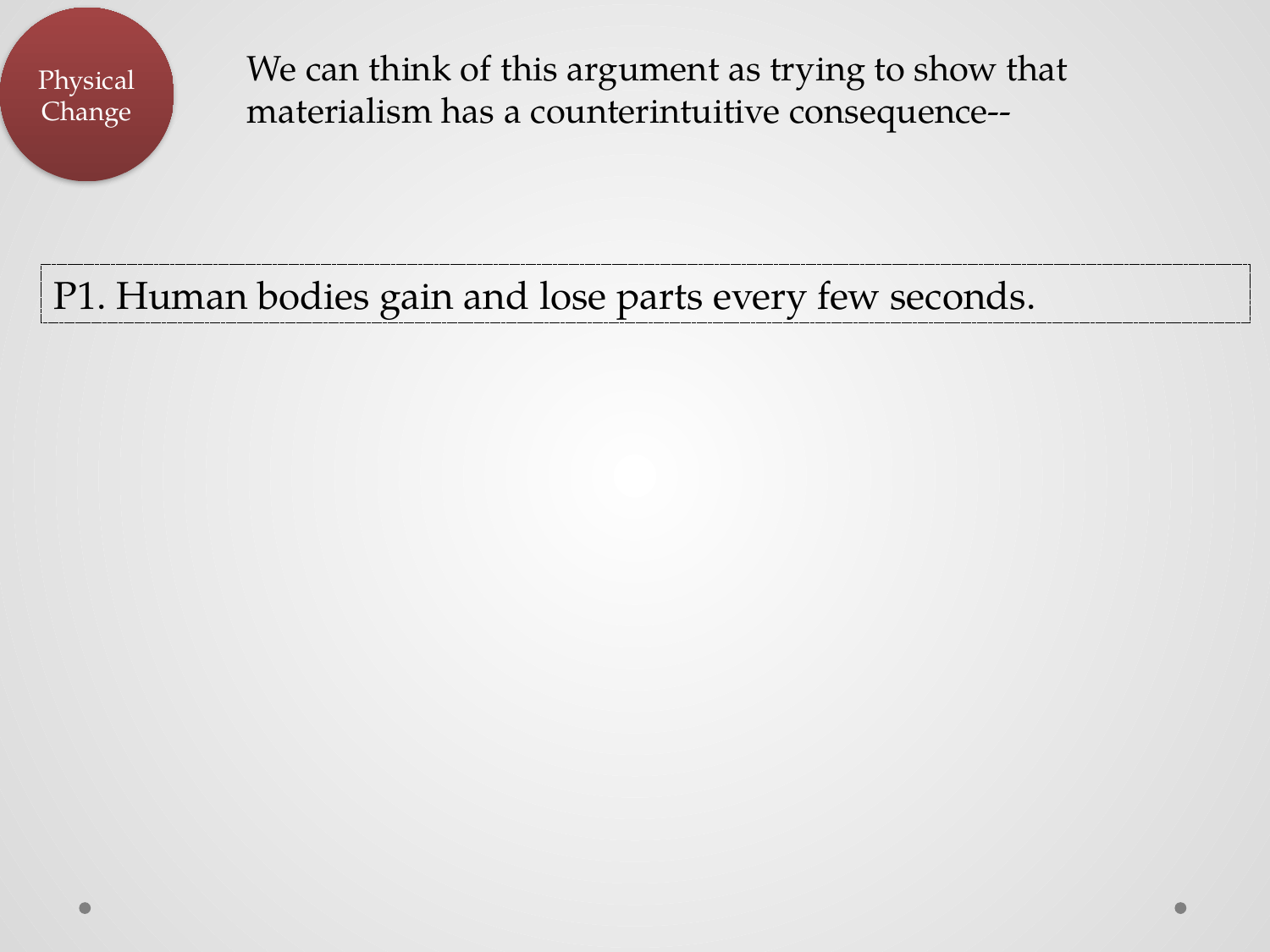

Physical Change
We can think of this argument as trying to show that materialism has a counterintuitive consequence--
P1. Human bodies gain and lose parts every few seconds.